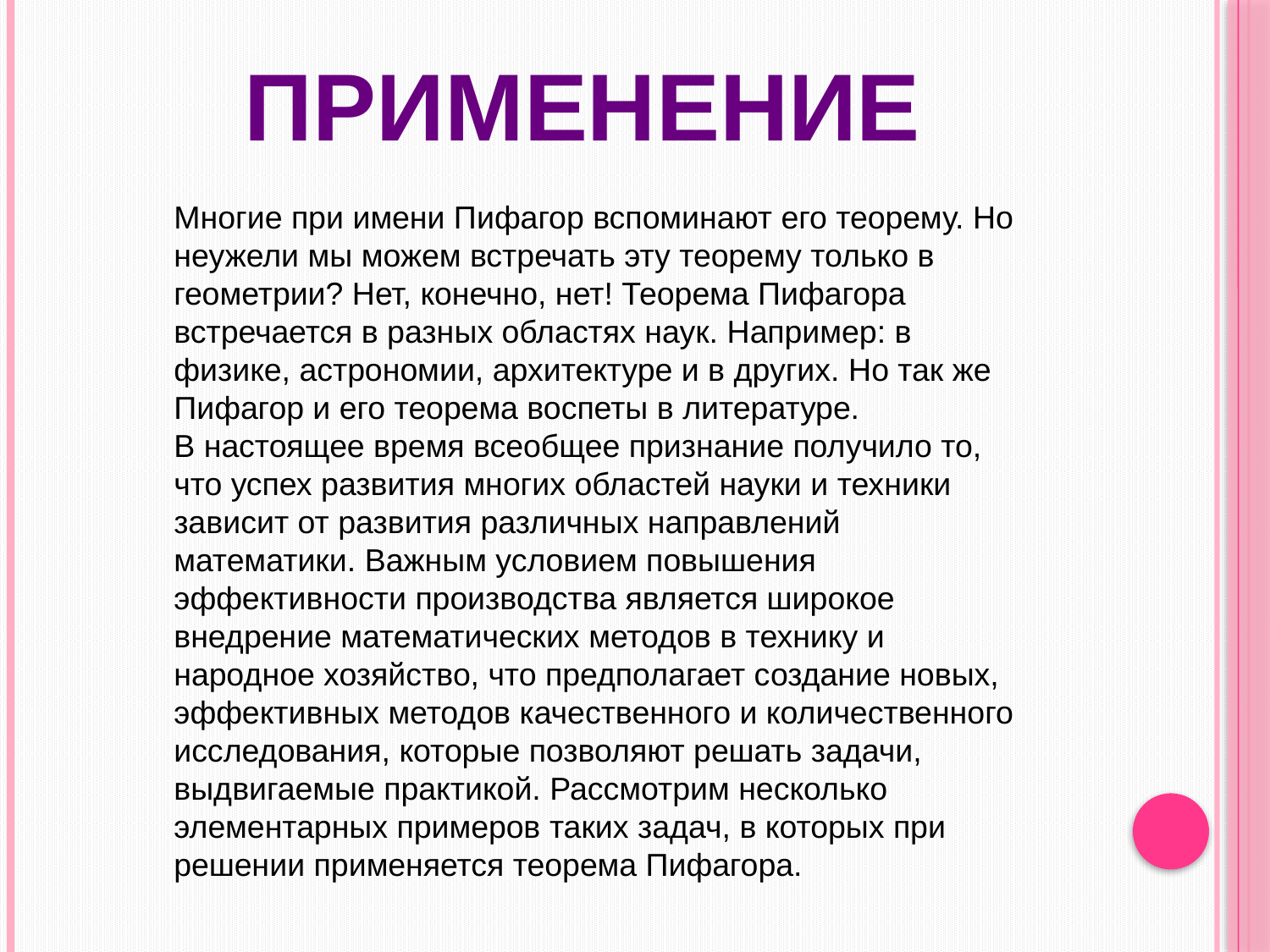

применение

Многие при имени Пифагор вспоминают его теорему. Но неужели мы можем встречать эту теорему только в геометрии? Нет, конечно, нет! Теорема Пифагора встречается в разных областях наук. Например: в физике, астрономии, архитектуре и в других. Но так же Пифагор и его теорема воспеты в литературе.
В настоящее время всеобщее признание получило то, что успех развития многих областей науки и техники зависит от развития различных направлений математики. Важным условием повышения эффективности производства является широкое внедрение математических методов в технику и народное хозяйство, что предполагает создание новых, эффективных методов качественного и количественного исследования, которые позволяют решать задачи, выдвигаемые практикой. Рассмотрим несколько элементарных примеров таких задач, в которых при решении применяется теорема Пифагора.